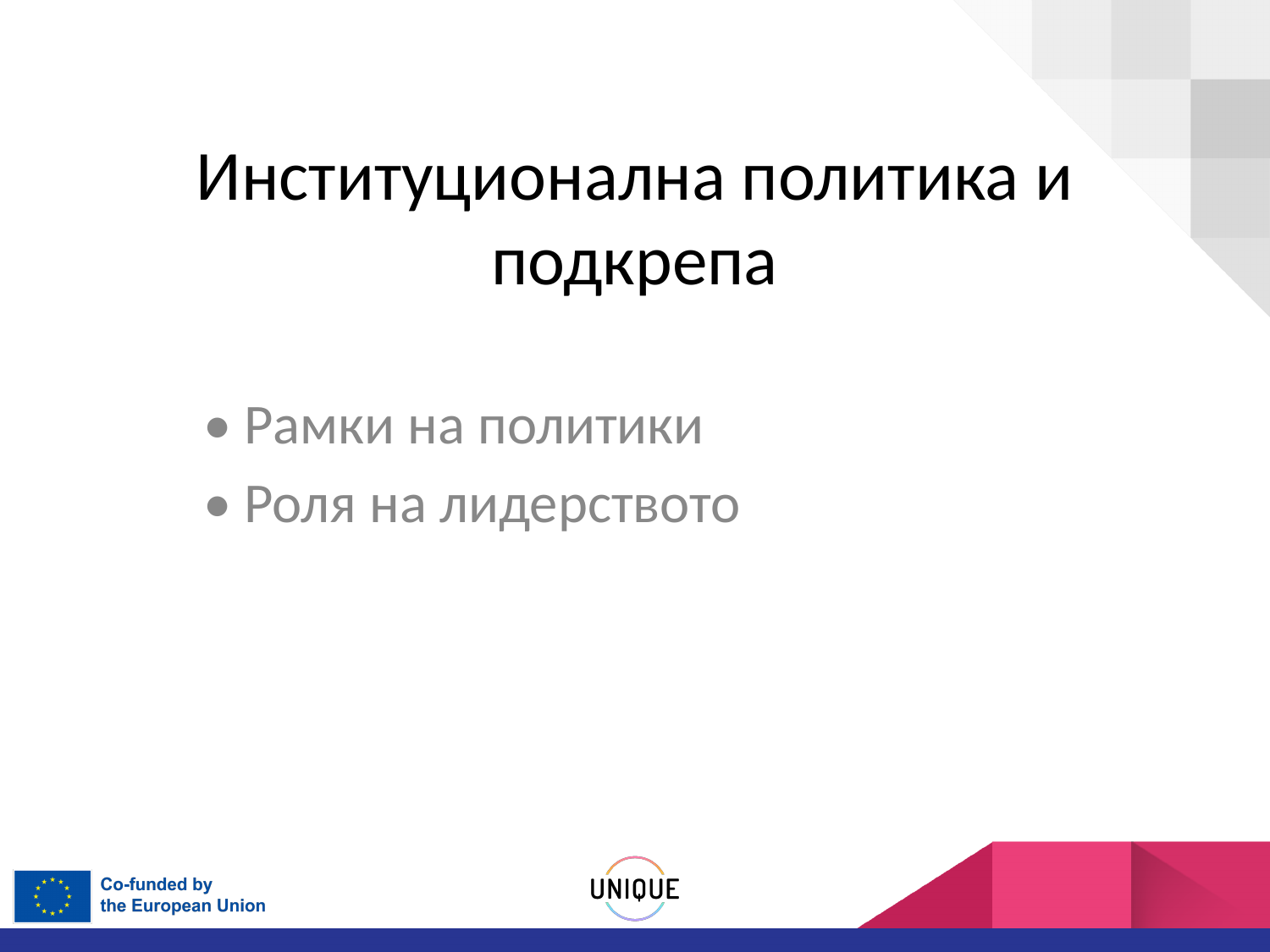

# Институционална политика и подкрепа
• Рамки на политики
• Роля на лидерството